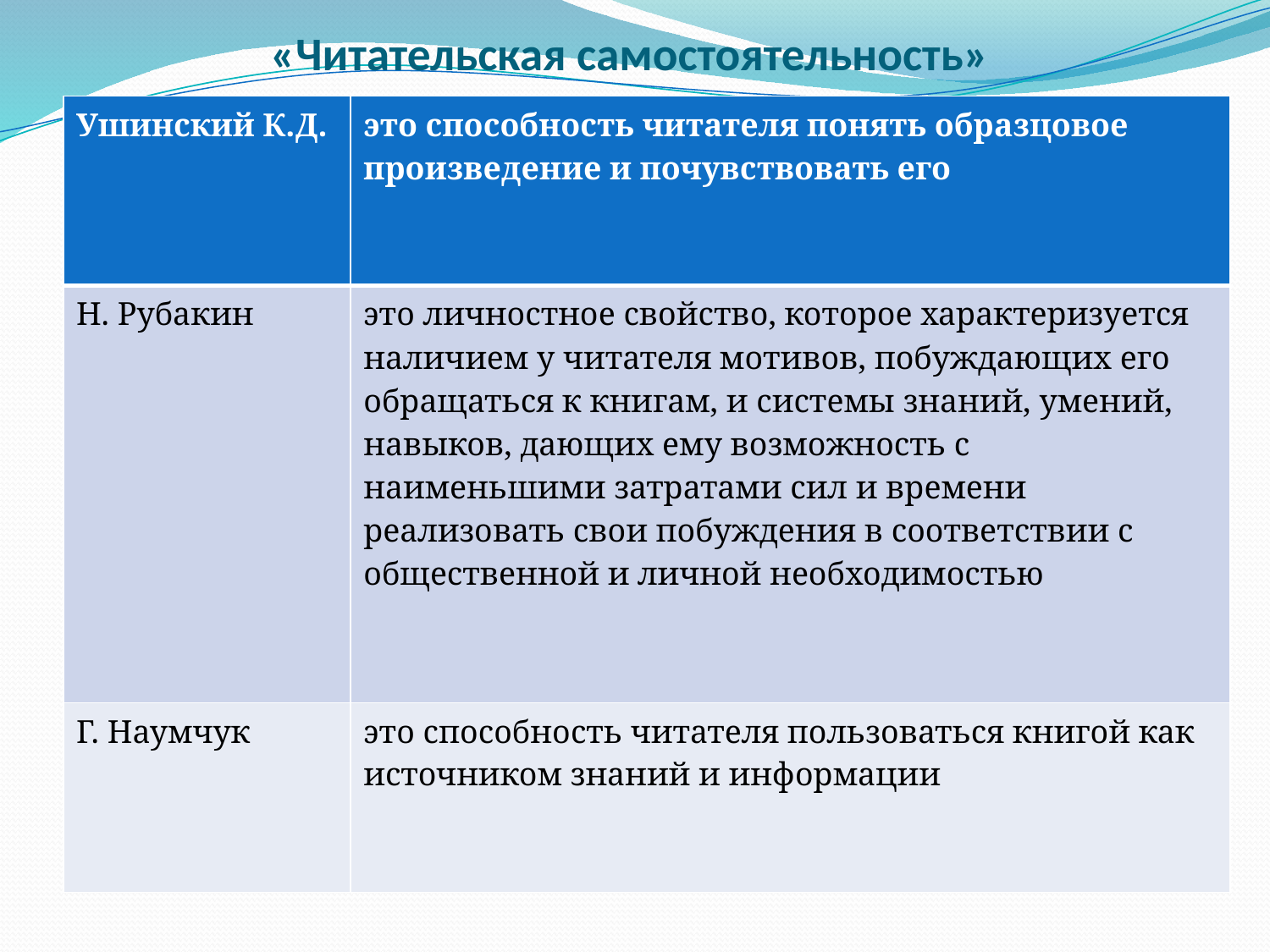

# «Читательская самостоятельность»
| Ушинский К.Д. | это способность читателя понять образцовое произведение и почувствовать его |
| --- | --- |
| Н. Рубакин | это личностное свойство, которое характеризуется наличием у читателя мотивов, побуждающих его обращаться к книгам, и системы знаний, умений, навыков, дающих ему возможность с наименьшими затратами сил и времени реализовать свои побуждения в соответствии с общественной и личной необходимостью |
| Г. Наумчук | это способность читателя пользоваться книгой как источником знаний и информации |